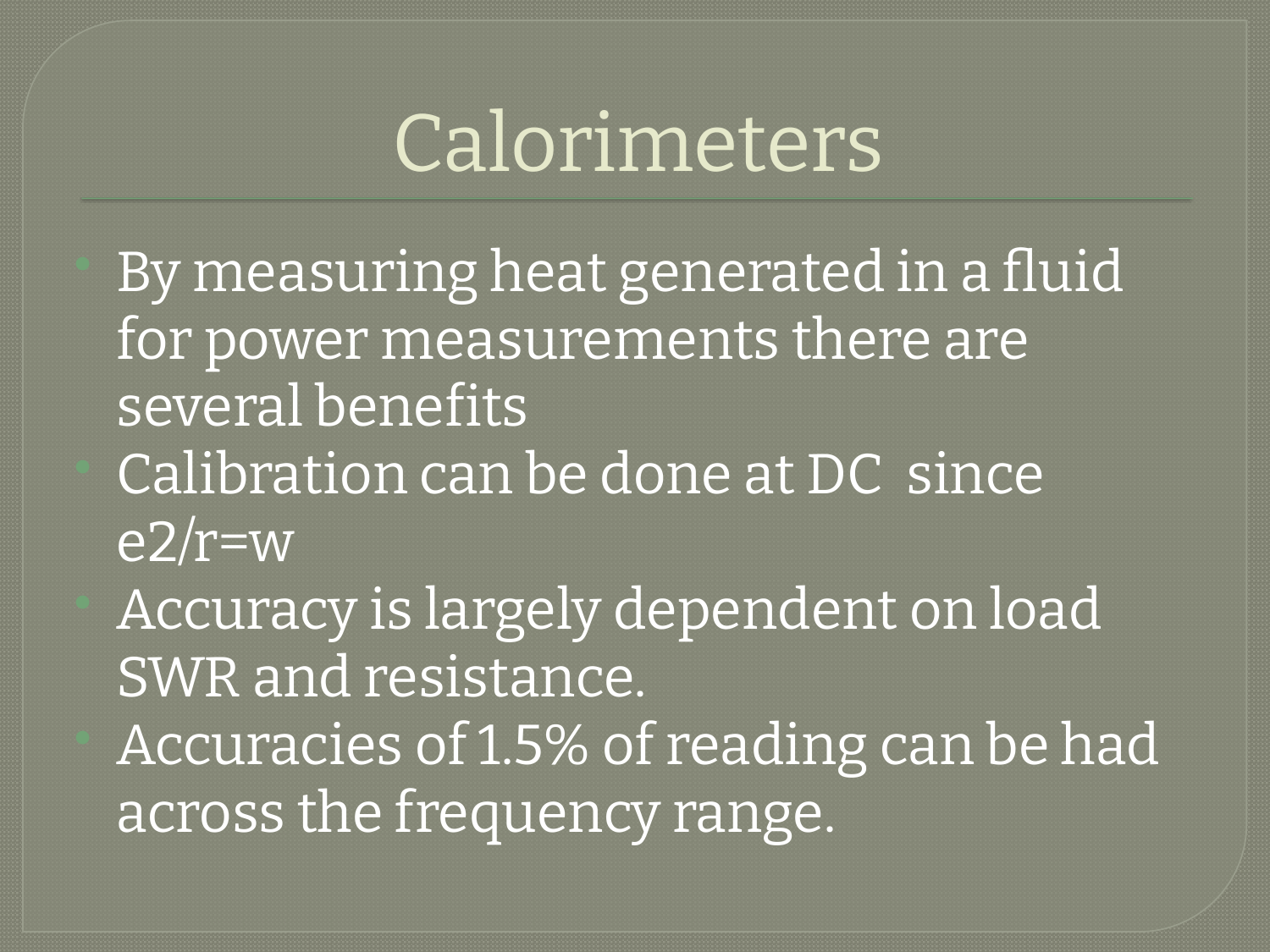

# Calorimeters
By measuring heat generated in a fluid for power measurements there are several benefits
Calibration can be done at DC  since e2/r=w
Accuracy is largely dependent on load SWR and resistance.
Accuracies of 1.5% of reading can be had across the frequency range.